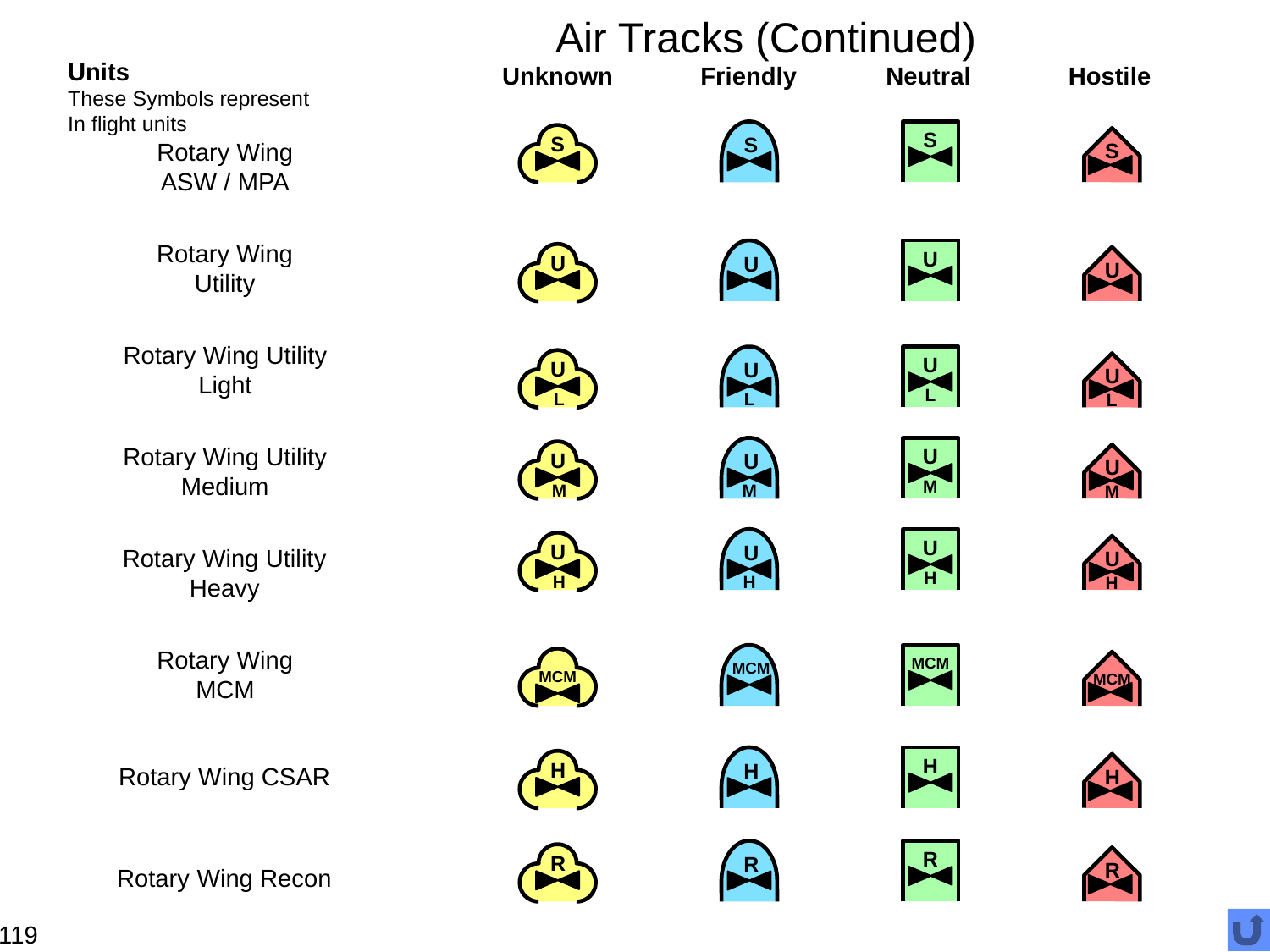

# Air Tracks (Continued)
Units
These Symbols represent
In flight units
Unknown
Friendly
Neutral
Hostile

S

S

S

S
Rotary Wing
ASW / MPA
Rotary Wing
Utility

U

U

U

U
Rotary Wing Utility
Light

U
L

U
L

U
L

U

L

U
M

U
M
Rotary Wing Utility
Medium

U
M

U

M

U
H

U
H

U
H

U

H
Rotary Wing Utility
Heavy
Rotary Wing
MCM

MCM

MCM

MCM

MCM

H

H

H

H
Rotary Wing CSAR

R

R

R

R
Rotary Wing Recon
119